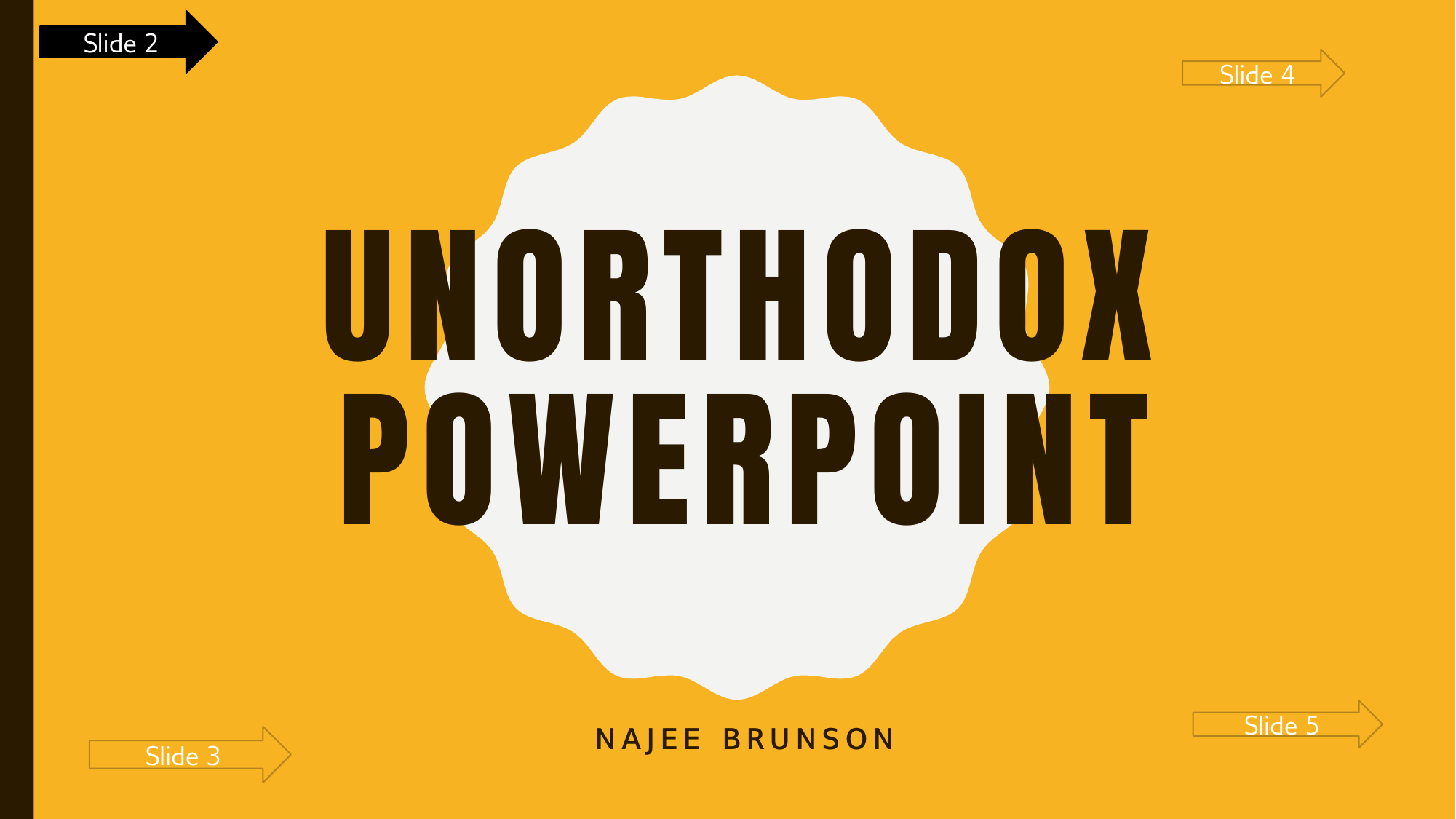

Slide 2
Slide 4
# Unorthodox PowerPoint
Slide 5
Najee Brunson
Slide 3